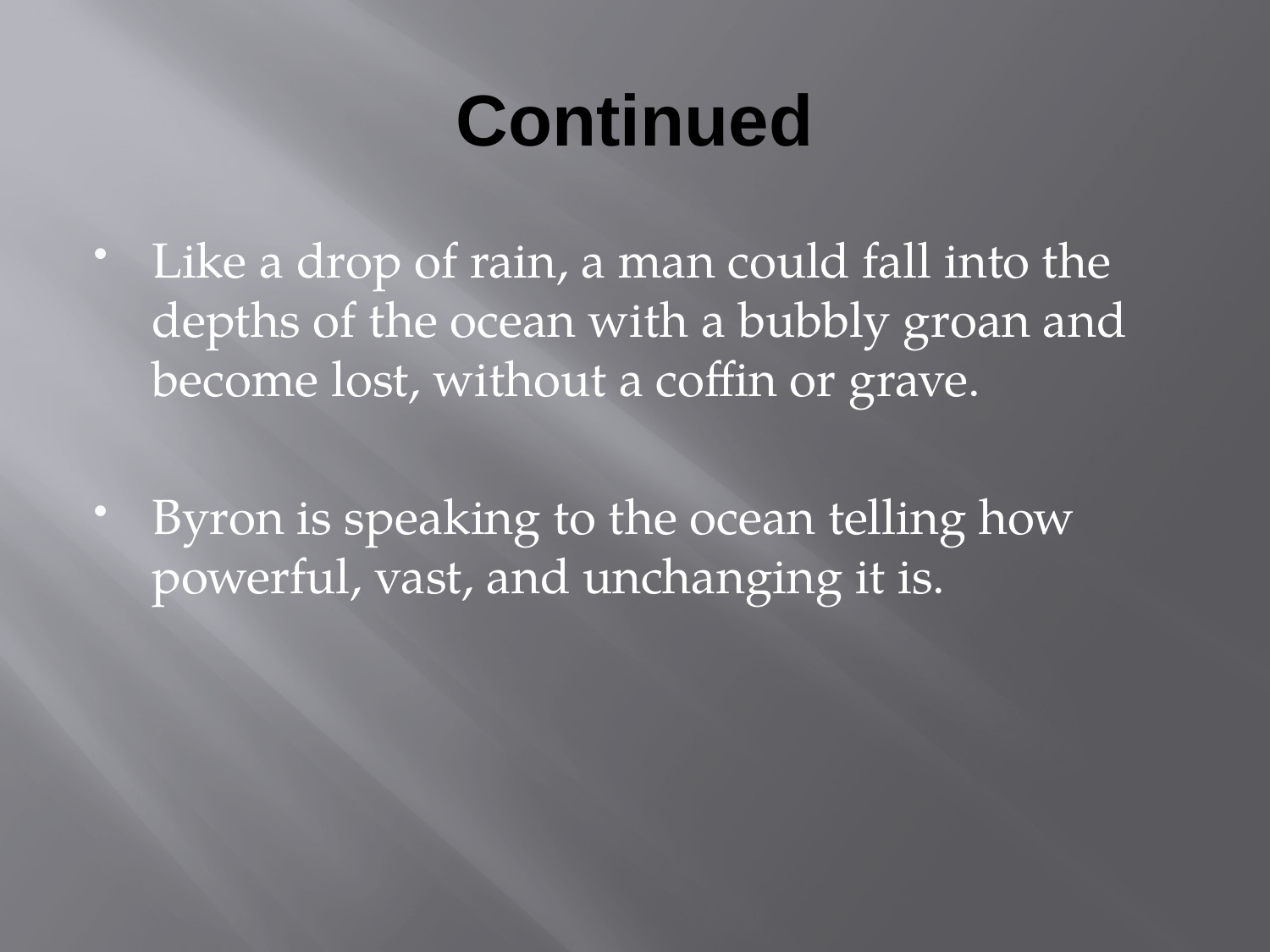

# Continued
Like a drop of rain, a man could fall into the depths of the ocean with a bubbly groan and become lost, without a coffin or grave.

Byron is speaking to the ocean telling how powerful, vast, and unchanging it is.